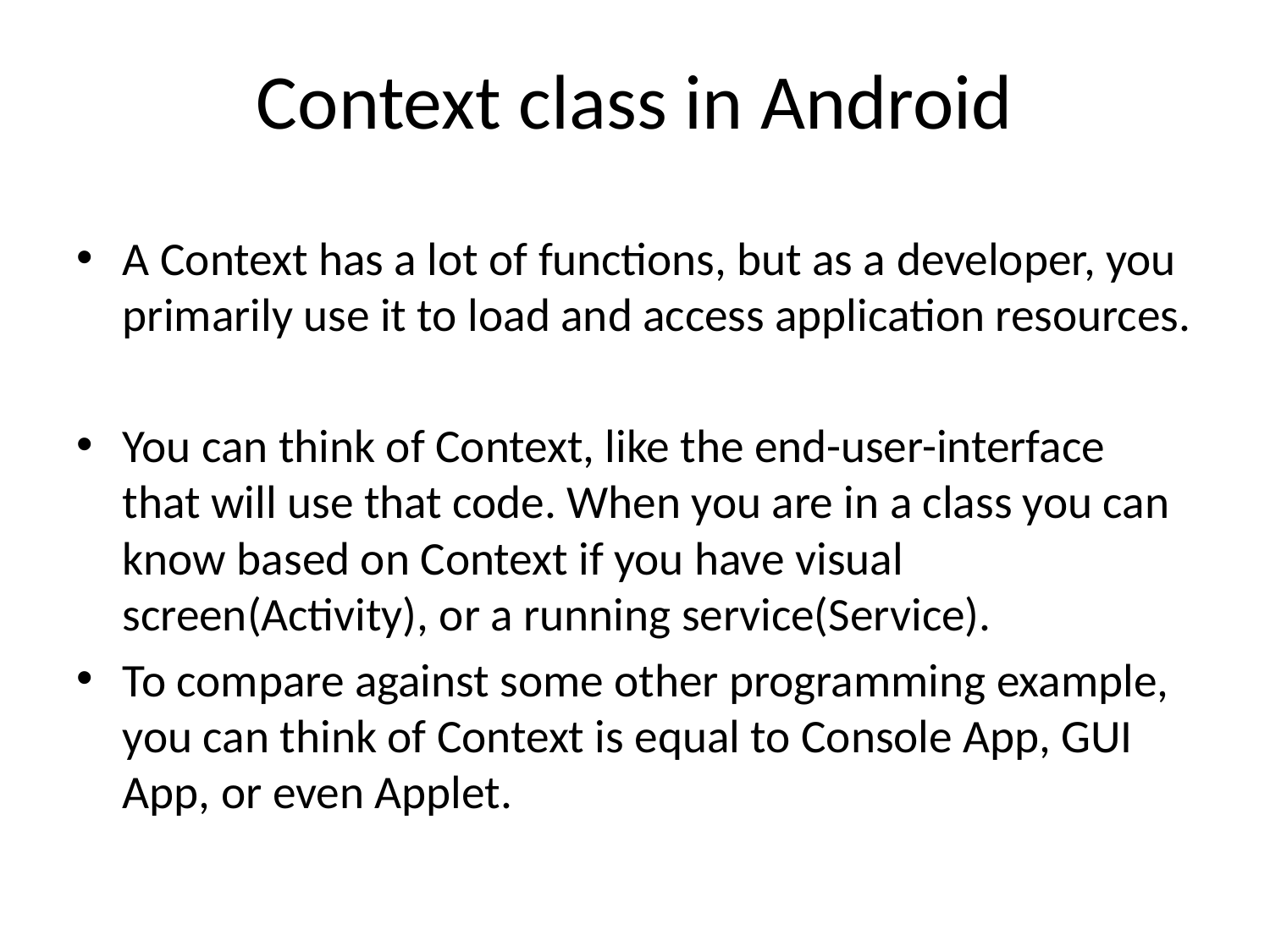

# Context class in Android
A Context has a lot of functions, but as a developer, you primarily use it to load and access application resources.

You can think of Context, like the end-user-interface that will use that code. When you are in a class you can know based on Context if you have visual screen(Activity), or a running service(Service).
To compare against some other programming example, you can think of Context is equal to Console App, GUI App, or even Applet.